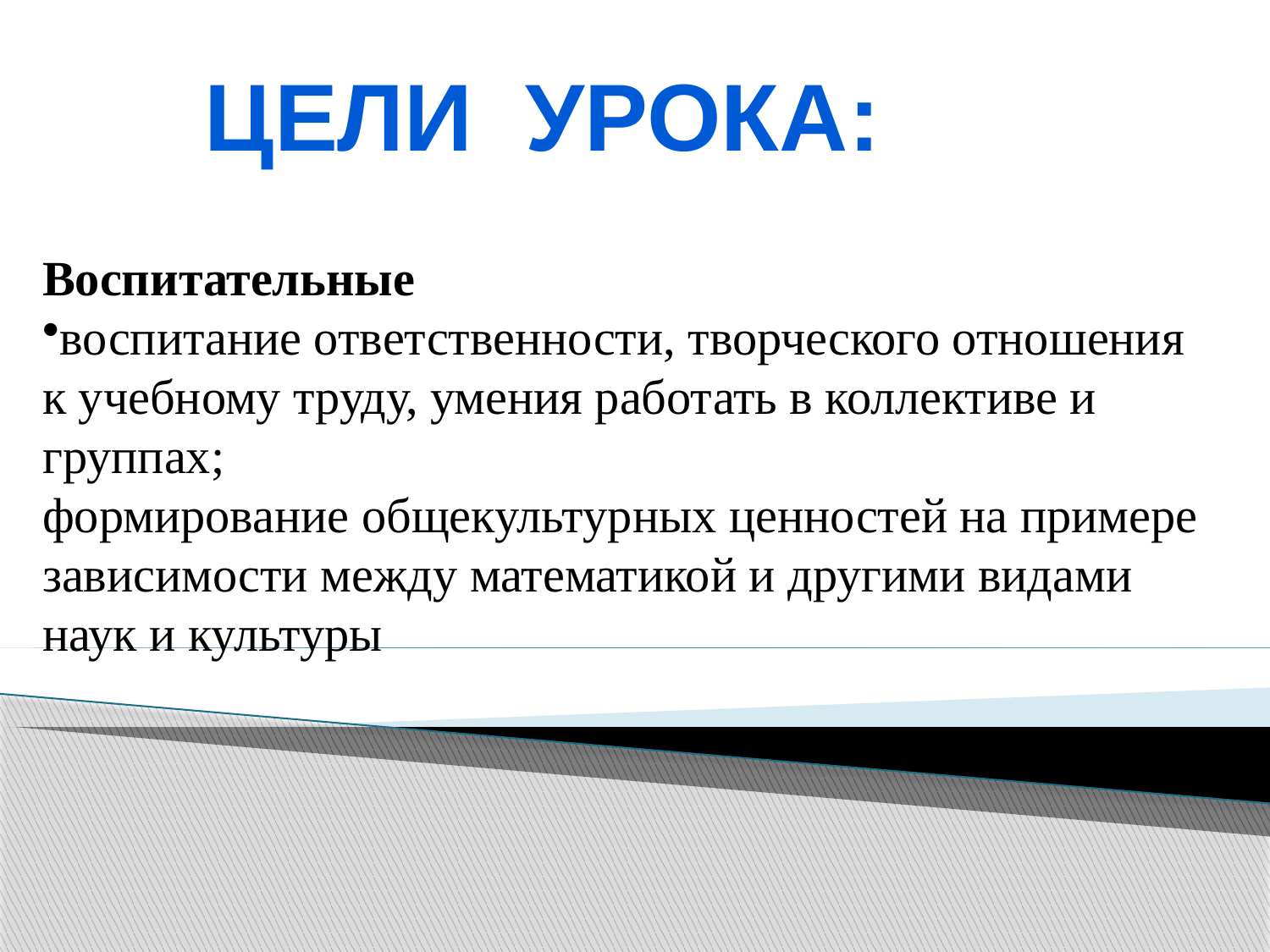

Цели  урока:
Воспитательные
воспитание ответственности, творческого отношения к учебному труду, умения работать в коллективе и группах;
формирование общекультурных ценностей на примере зависимости между математикой и другими видами наук и культуры